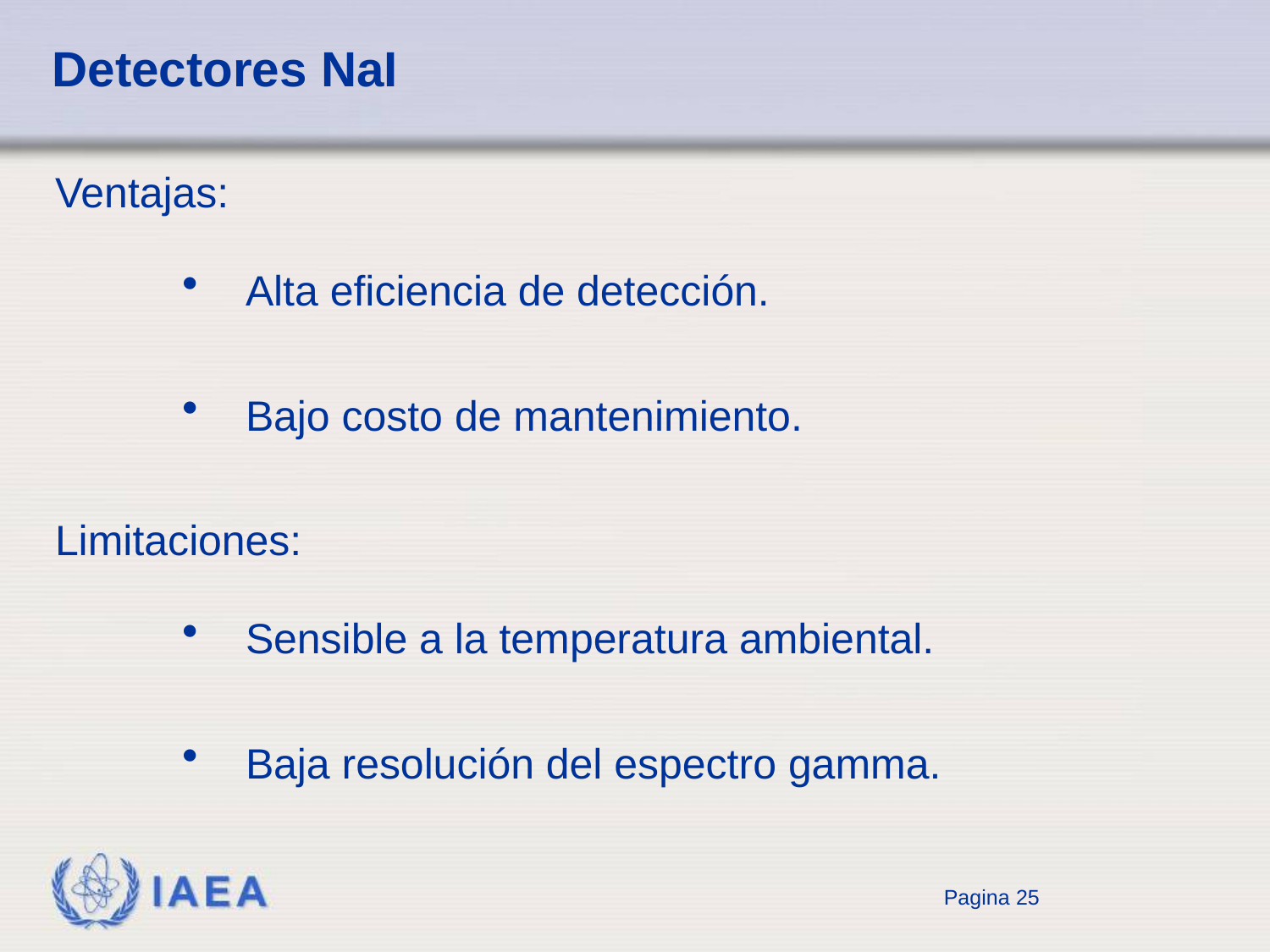

# Detectores NaI
Ventajas:

Alta eficiencia de detección.

Bajo costo de mantenimiento.

Limitaciones:

Sensible a la temperatura ambiental.

Baja resolución del espectro gamma.